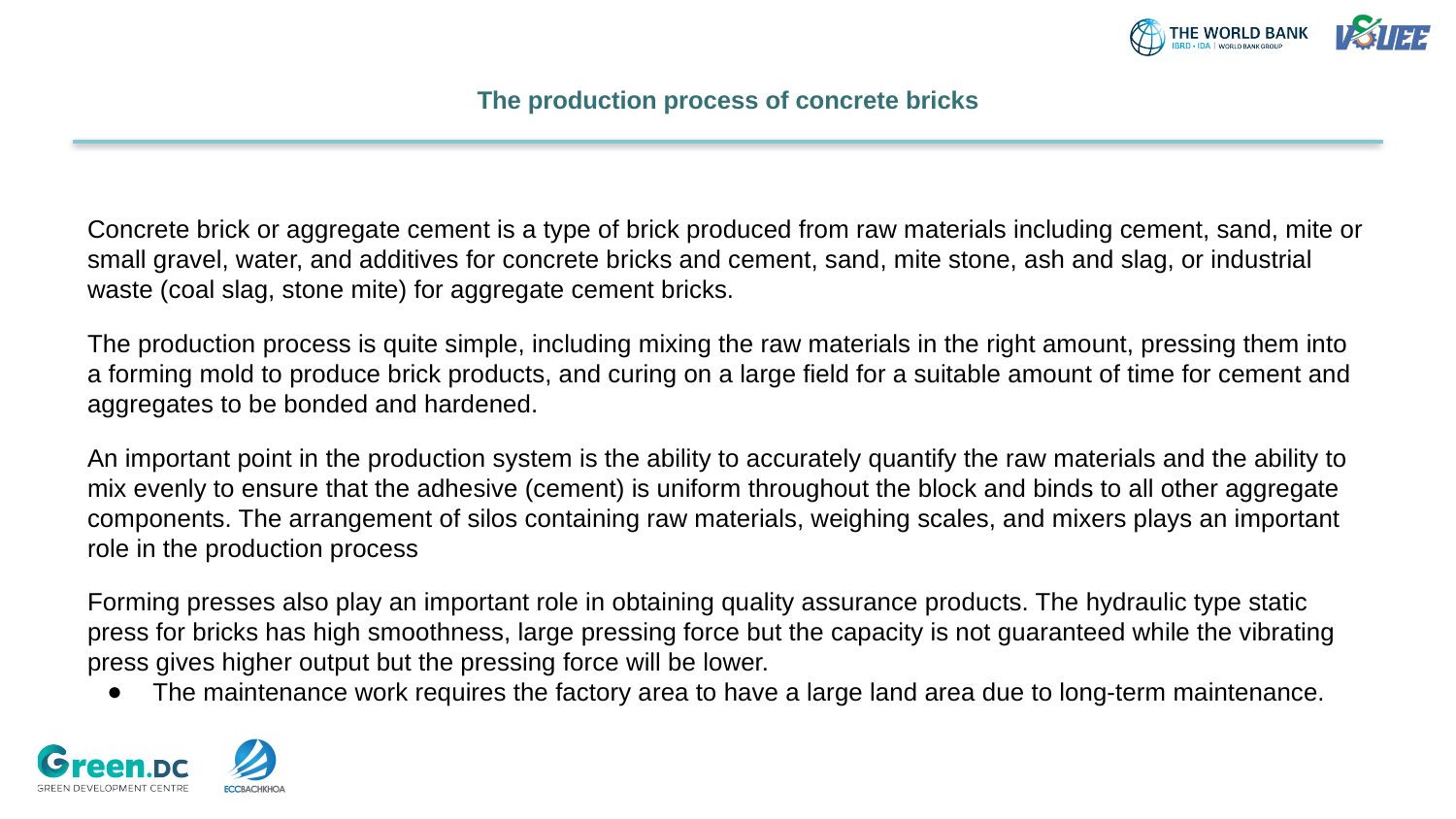

# The production process of concrete bricks
Concrete brick or aggregate cement is a type of brick produced from raw materials including cement, sand, mite or small gravel, water, and additives for concrete bricks and cement, sand, mite stone, ash and slag, or industrial waste (coal slag, stone mite) for aggregate cement bricks.
The production process is quite simple, including mixing the raw materials in the right amount, pressing them into a forming mold to produce brick products, and curing on a large field for a suitable amount of time for cement and aggregates to be bonded and hardened.
An important point in the production system is the ability to accurately quantify the raw materials and the ability to mix evenly to ensure that the adhesive (cement) is uniform throughout the block and binds to all other aggregate components. The arrangement of silos containing raw materials, weighing scales, and mixers plays an important role in the production process
Forming presses also play an important role in obtaining quality assurance products. The hydraulic type static press for bricks has high smoothness, large pressing force but the capacity is not guaranteed while the vibrating press gives higher output but the pressing force will be lower.
The maintenance work requires the factory area to have a large land area due to long-term maintenance.